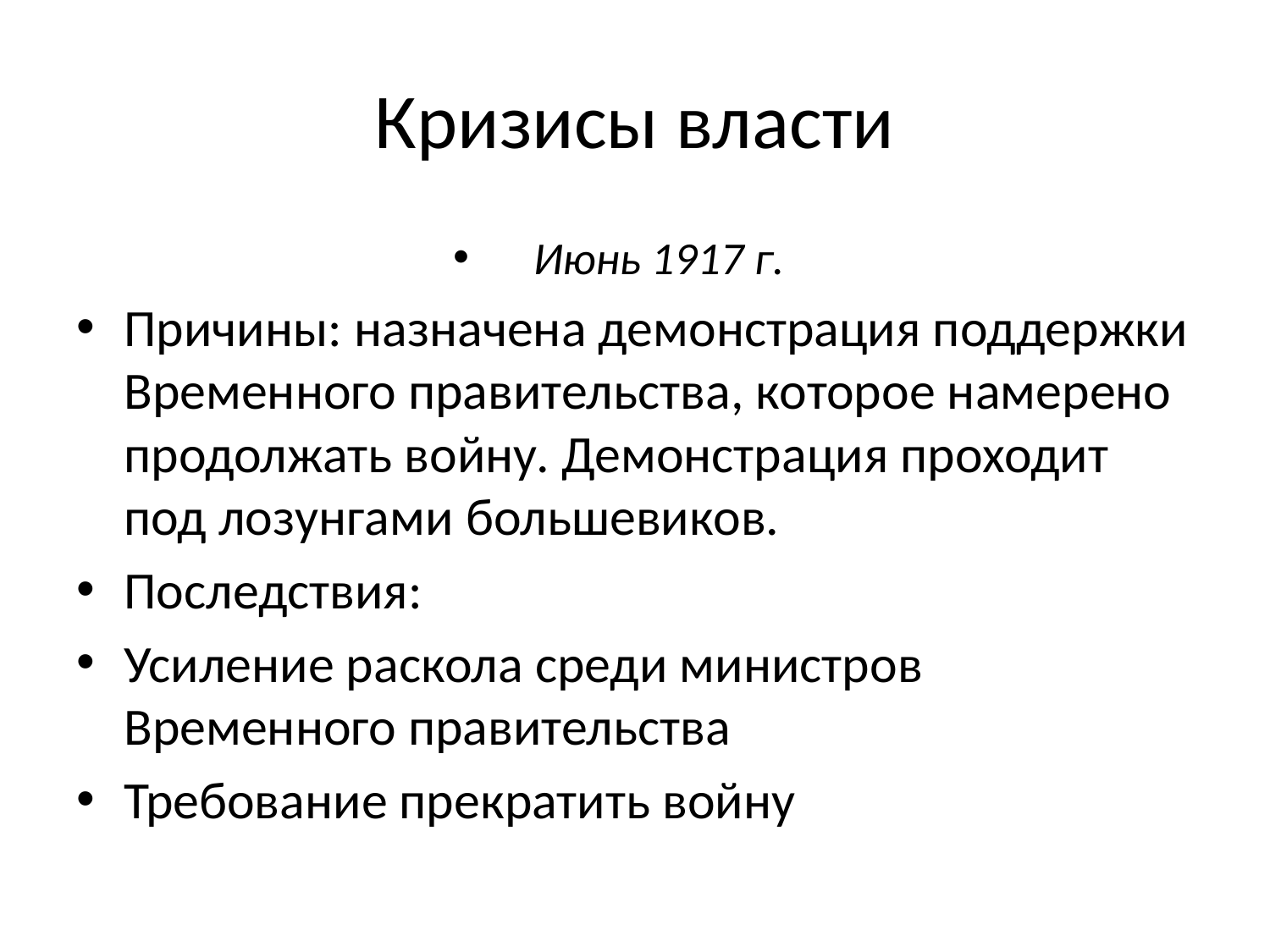

# Кризисы власти
Июнь 1917 г.
Причины: назначена демонстрация поддержки Временного правительства, которое намерено продолжать войну. Демонстрация проходит под лозунгами большевиков.
Последствия:
Усиление раскола среди министров Временного правительства
Требование прекратить войну